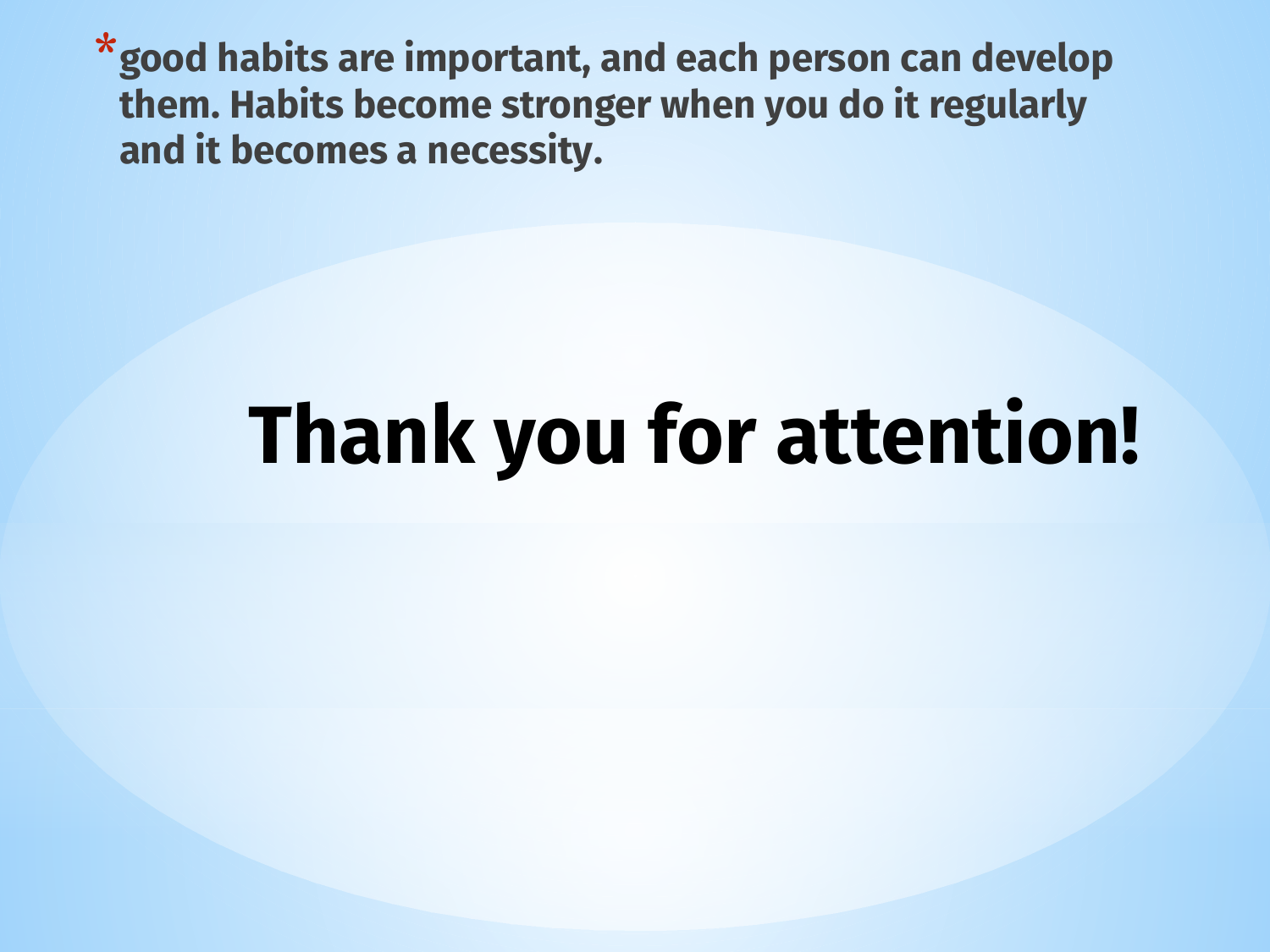

good habits are important, and each person can develop them. Habits become stronger when you do it regularly and it becomes a necessity.

# Thank you for attention!